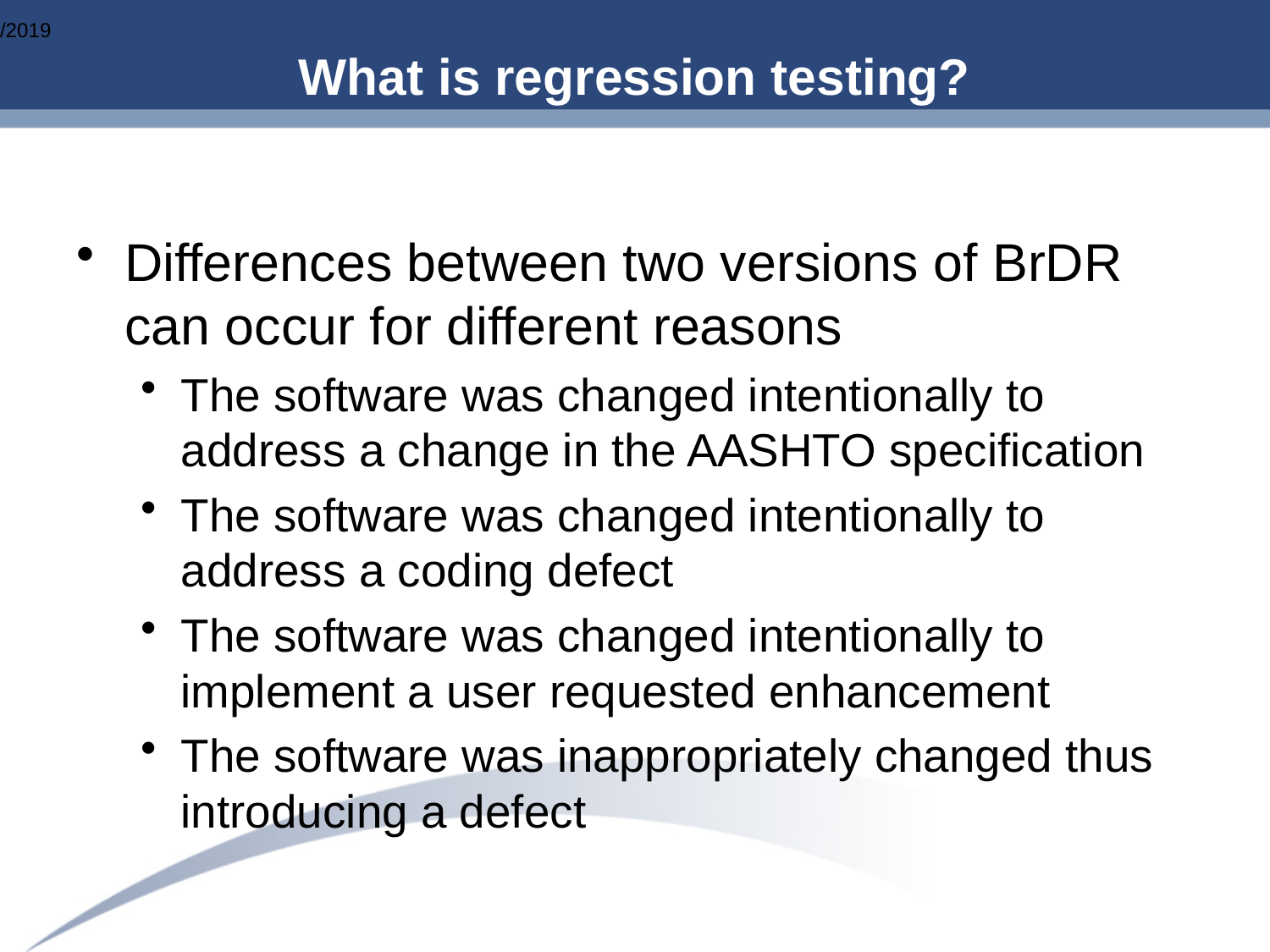

06/23/2019
20
# What is regression testing?
Differences between two versions of BrDR can occur for different reasons
The software was changed intentionally to address a change in the AASHTO specification
The software was changed intentionally to address a coding defect
The software was changed intentionally to implement a user requested enhancement
The software was inappropriately changed thus introducing a defect